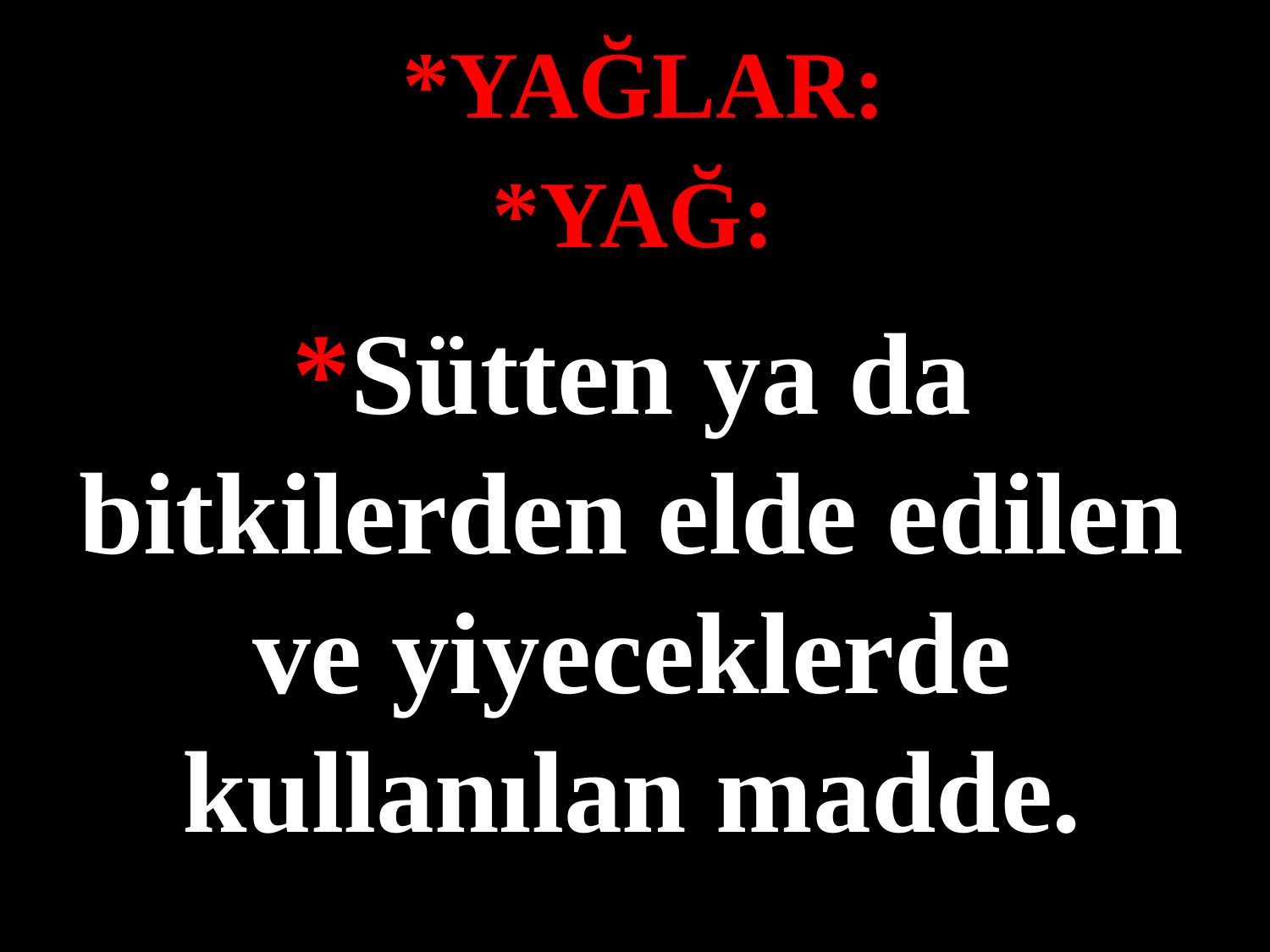

*YAĞLAR:
*YAĞ:
*Sütten ya da bitkilerden elde edilen ve yiyeceklerde kullanılan madde.
#